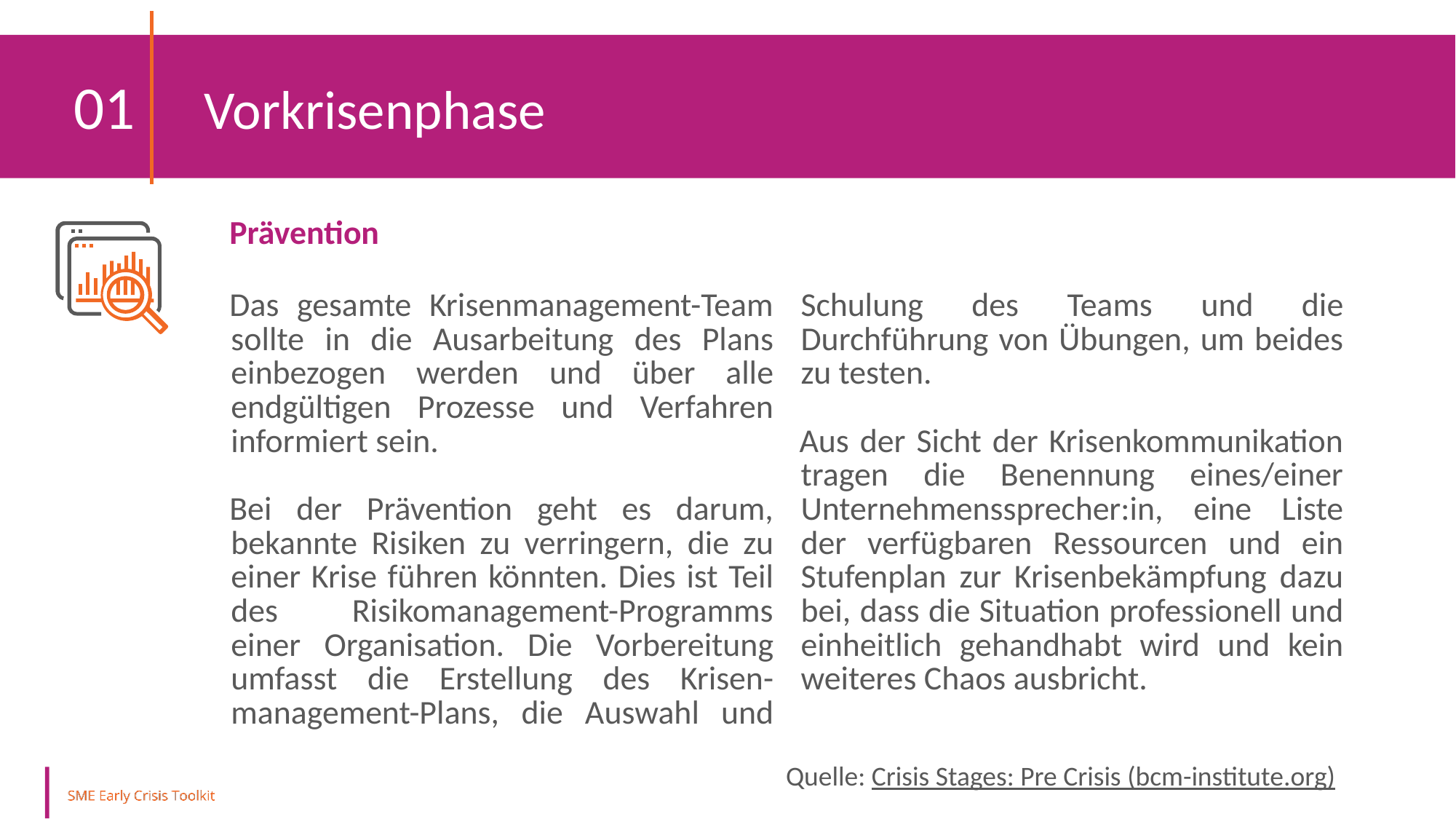

01     Vorkrisenphase

Prävention

Das gesamte Krisenmanagement-Team sollte in die Ausarbeitung des Plans einbezogen werden und über alle endgültigen Prozesse und Verfahren informiert sein.

Bei der Prävention geht es darum, bekannte Risiken zu verringern, die zu einer Krise führen könnten. Dies ist Teil des Risikomanagement-Programms einer Organisation. Die Vorbereitung umfasst die Erstellung des Krisen-management-Plans, die Auswahl und Schulung des Teams und die Durchführung von Übungen, um beides zu testen.

Aus der Sicht der Krisenkommunikation tragen die Benennung eines/einer Unternehmenssprecher:in, eine Liste der verfügbaren Ressourcen und ein Stufenplan zur Krisenbekämpfung dazu bei, dass die Situation professionell und einheitlich gehandhabt wird und kein weiteres Chaos ausbricht.

Quelle: Crisis Stages: Pre Crisis (bcm-institute.org)